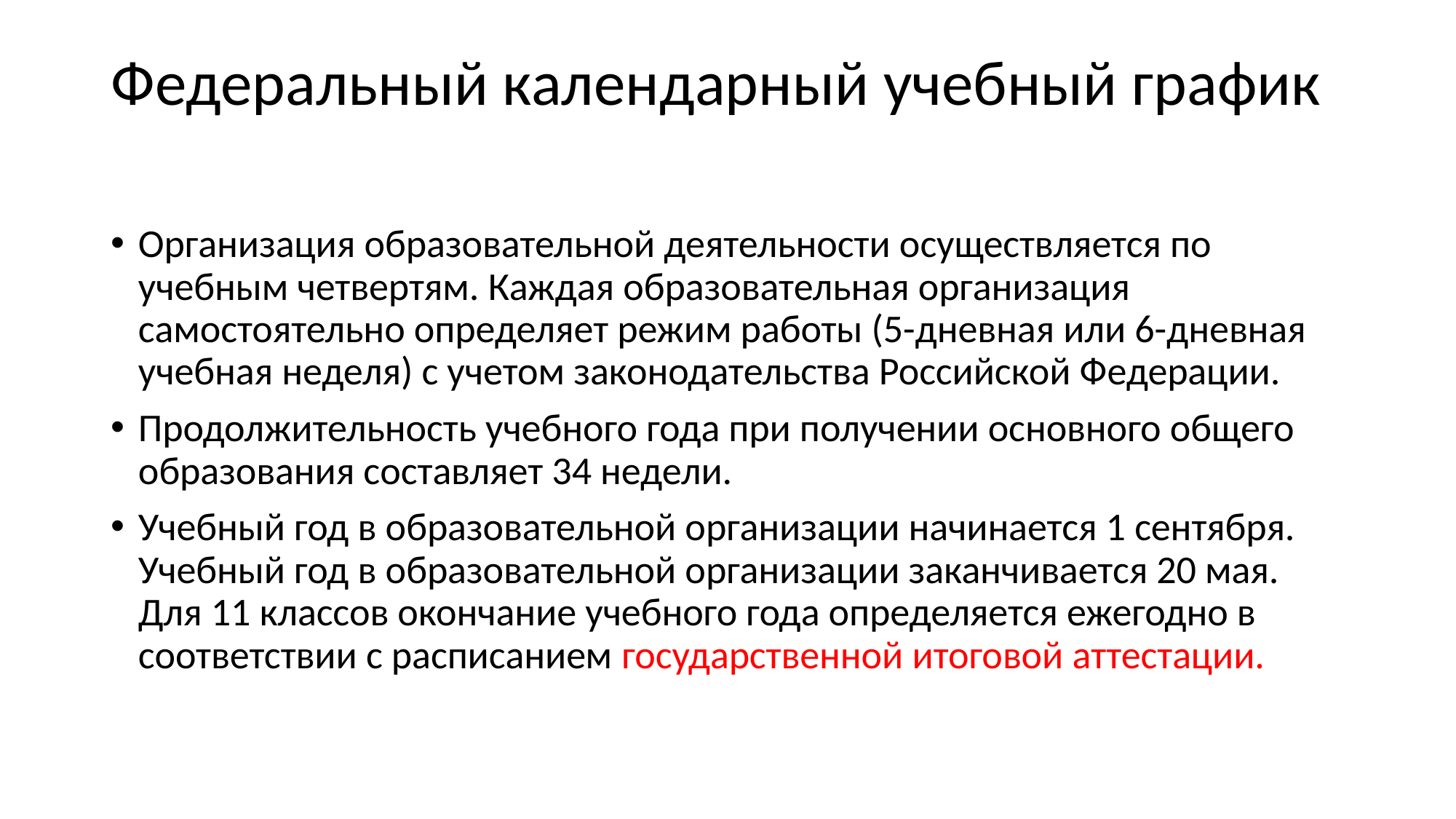

# Федеральный календарный учебный график
Организация образовательной деятельности осуществляется по учебным четвертям. Каждая образовательная организация самостоятельно определяет режим работы (5-дневная или 6-дневная учебная неделя) с учетом законодательства Российской Федерации.
Продолжительность учебного года при получении основного общего образования составляет 34 недели.
Учебный год в образовательной организации начинается 1 сентября. Учебный год в образовательной организации заканчивается 20 мая. Для 11 классов окончание учебного года определяется ежегодно в соответствии с расписанием государственной итоговой аттестации.